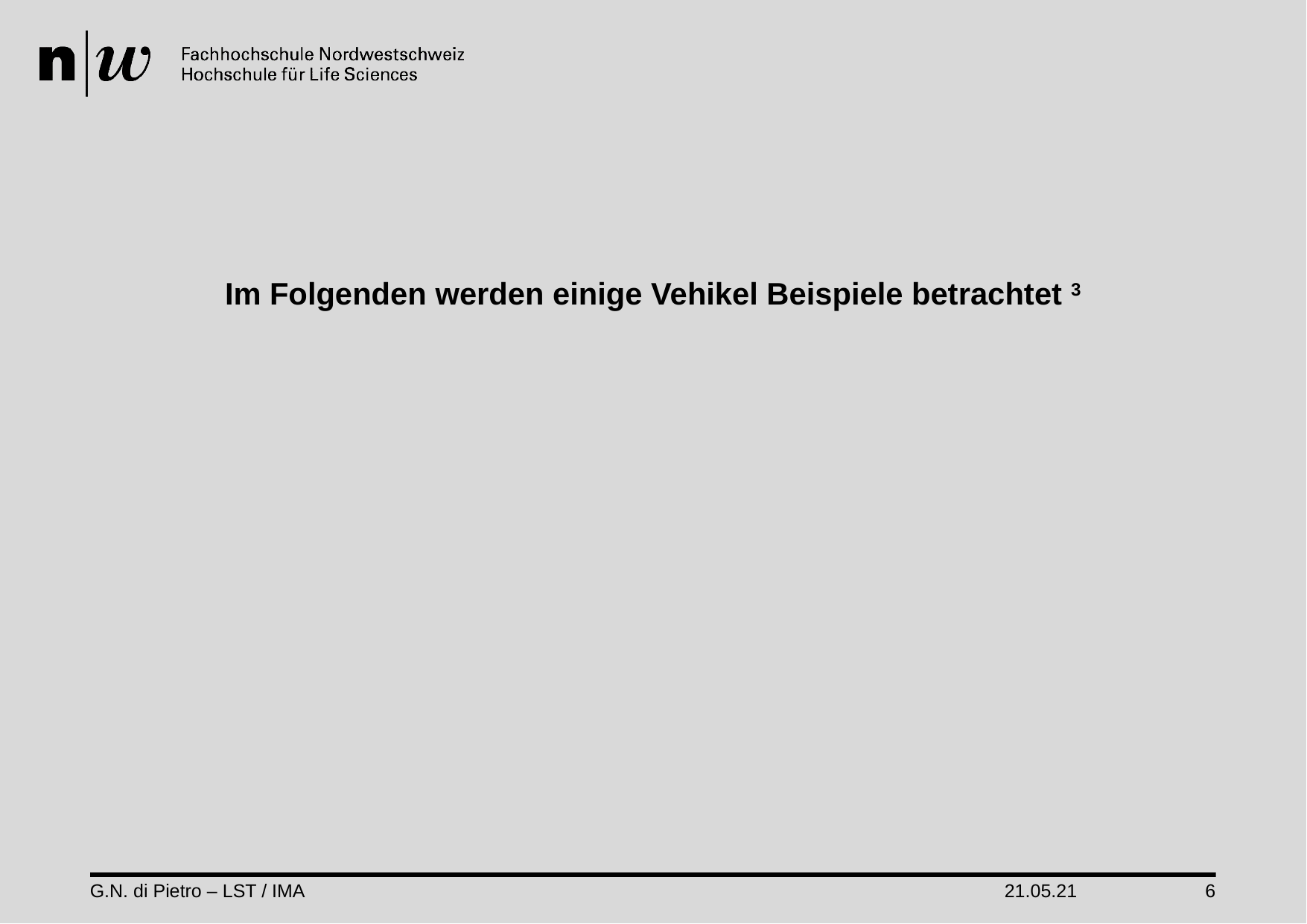

Im Folgenden werden einige Vehikel Beispiele betrachtet 3

G.N. di Pietro – LST / IMA
21.05.21
6